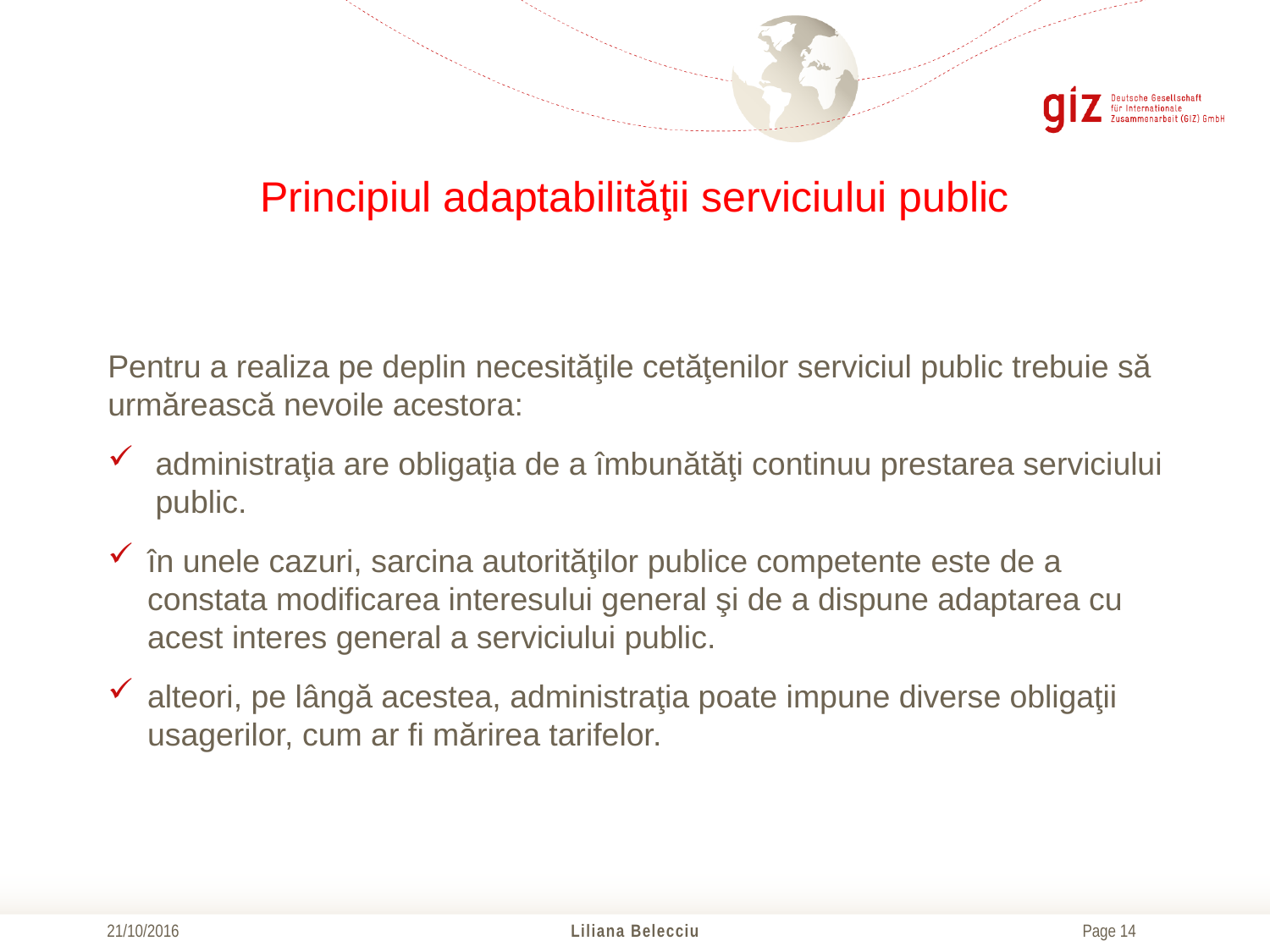

# Principiul adaptabilităţii serviciului public
Pentru a realiza pe deplin necesităţile cetăţenilor serviciul public trebuie să urmărească nevoile acestora:
administraţia are obligaţia de a îmbunătăţi continuu prestarea serviciului public.
în unele cazuri, sarcina autorităţilor publice competente este de a constata modificarea interesului general şi de a dispune adaptarea cu acest interes general a serviciului public.
alteori, pe lângă acestea, administraţia poate impune diverse obligaţii usagerilor, cum ar fi mărirea tarifelor.

21/10/2016
Liliana Belecciu